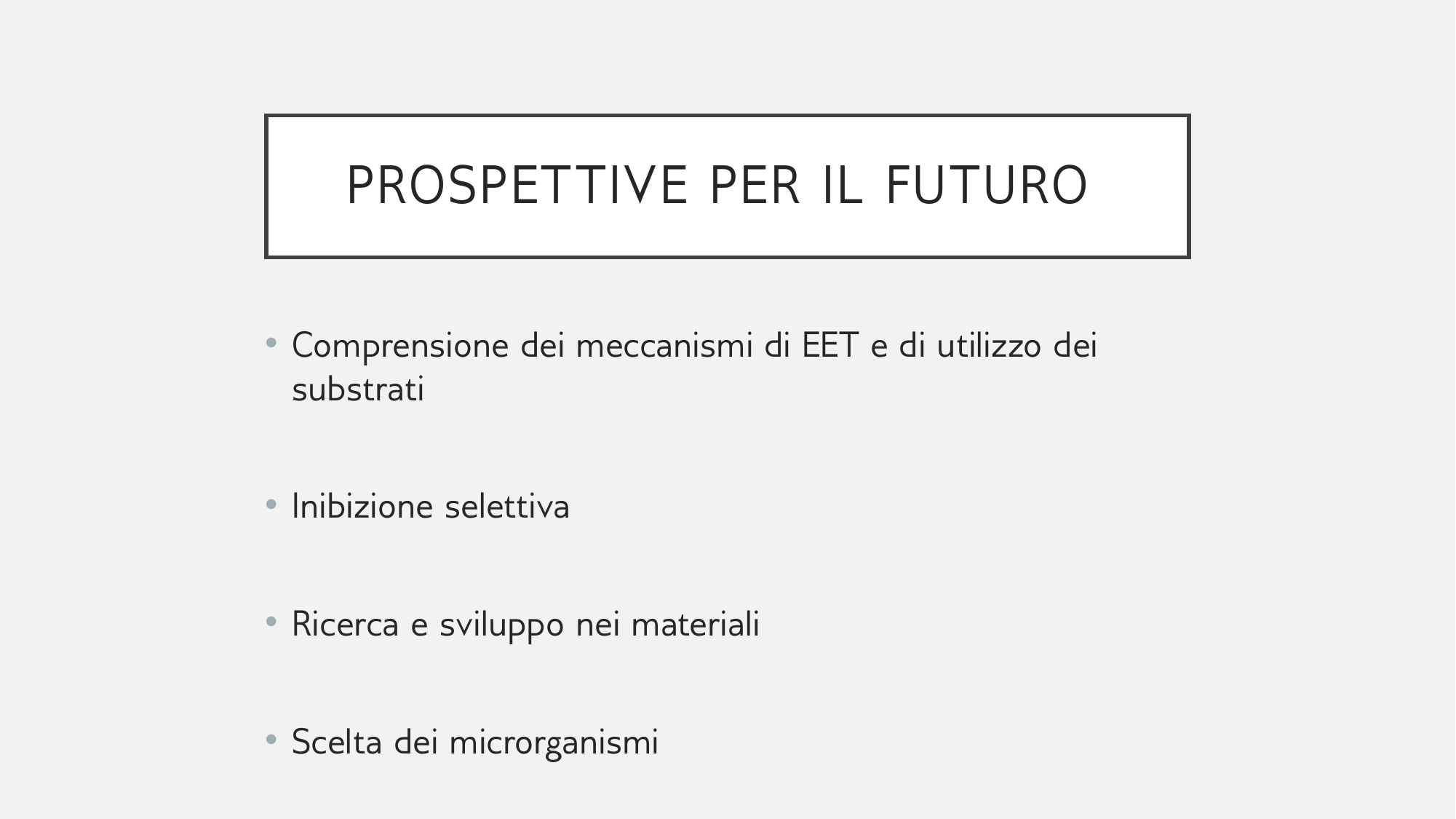

# Prospettive per il futuro
Comprensione dei meccanismi di EET e di utilizzo dei substrati

Inibizione selettiva

Ricerca e sviluppo nei materiali

Scelta dei microrganismi